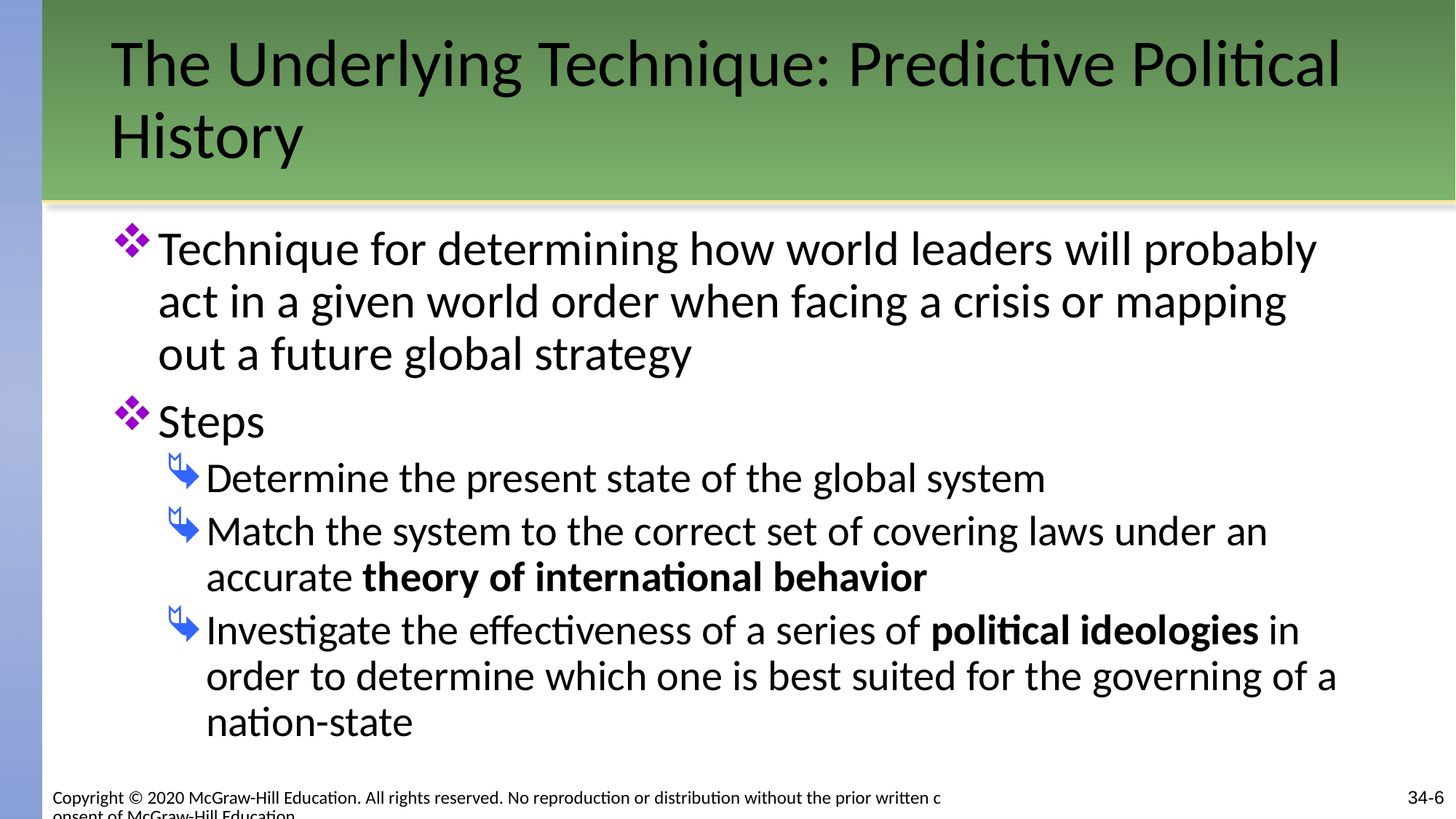

# The Underlying Technique: Predictive Political History
Technique for determining how world leaders will probably act in a given world order when facing a crisis or mapping out a future global strategy
Steps
Determine the present state of the global system
Match the system to the correct set of covering laws under an accurate theory of international behavior
Investigate the effectiveness of a series of political ideologies in order to determine which one is best suited for the governing of a nation-state
Copyright © 2020 McGraw-Hill Education. All rights reserved. No reproduction or distribution without the prior written consent of McGraw-Hill Education.
34-6